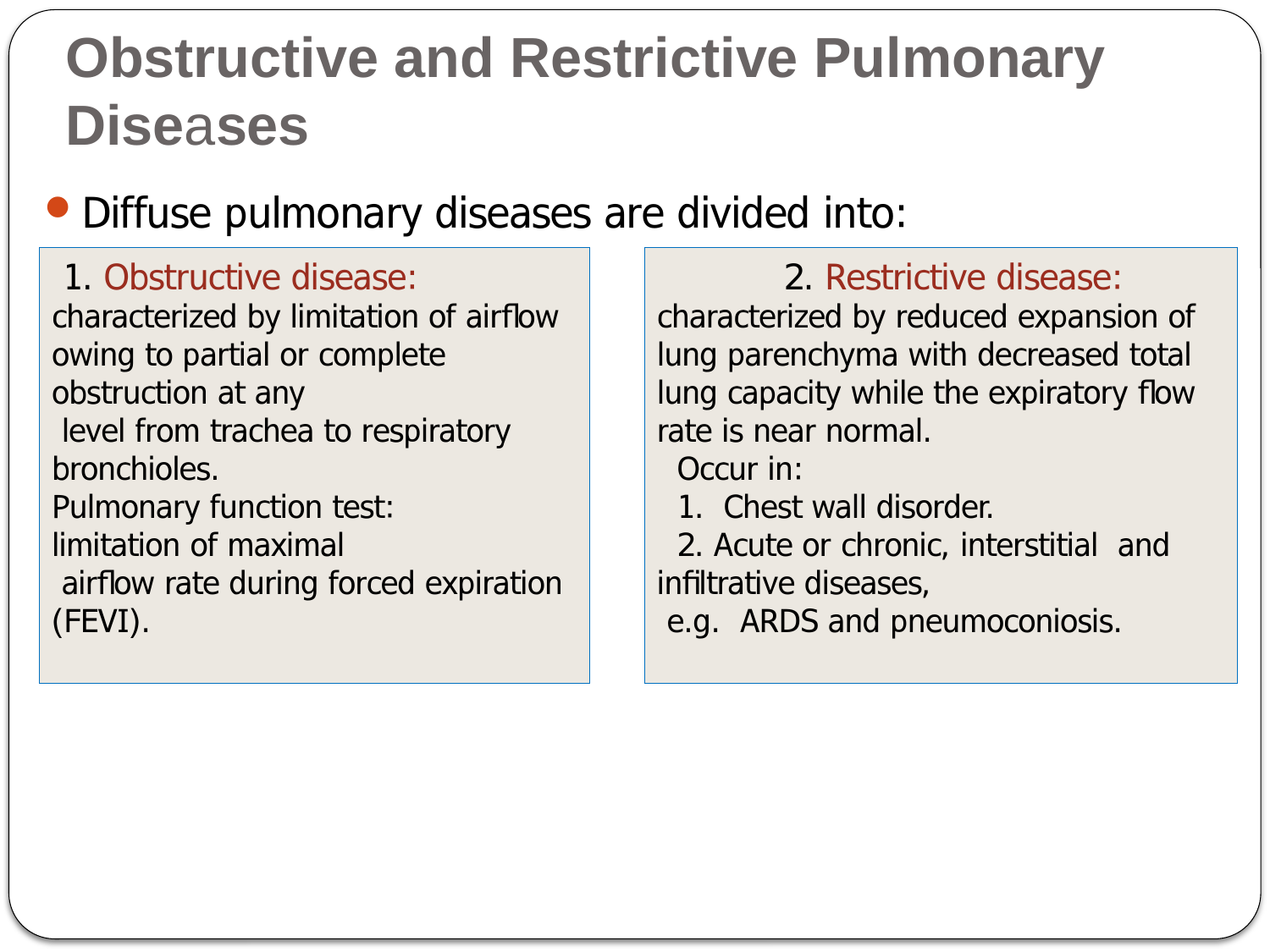

# Obstructive and Restrictive Pulmonary Diseases
Diffuse pulmonary diseases are divided into:

 1. Obstructive disease:
characterized by limitation of airflow owing to partial or complete obstruction at any
 level from trachea to respiratory bronchioles.
Pulmonary function test:
limitation of maximal
 airflow rate during forced expiration (FEVI).

	2. Restrictive disease: characterized by reduced expansion of lung parenchyma with decreased total lung capacity while the expiratory flow rate is near normal.
  Occur in:
  1.  Chest wall disorder.
  2. Acute or chronic, interstitial  and    infiltrative diseases,
 e.g.  ARDS and pneumoconiosis.